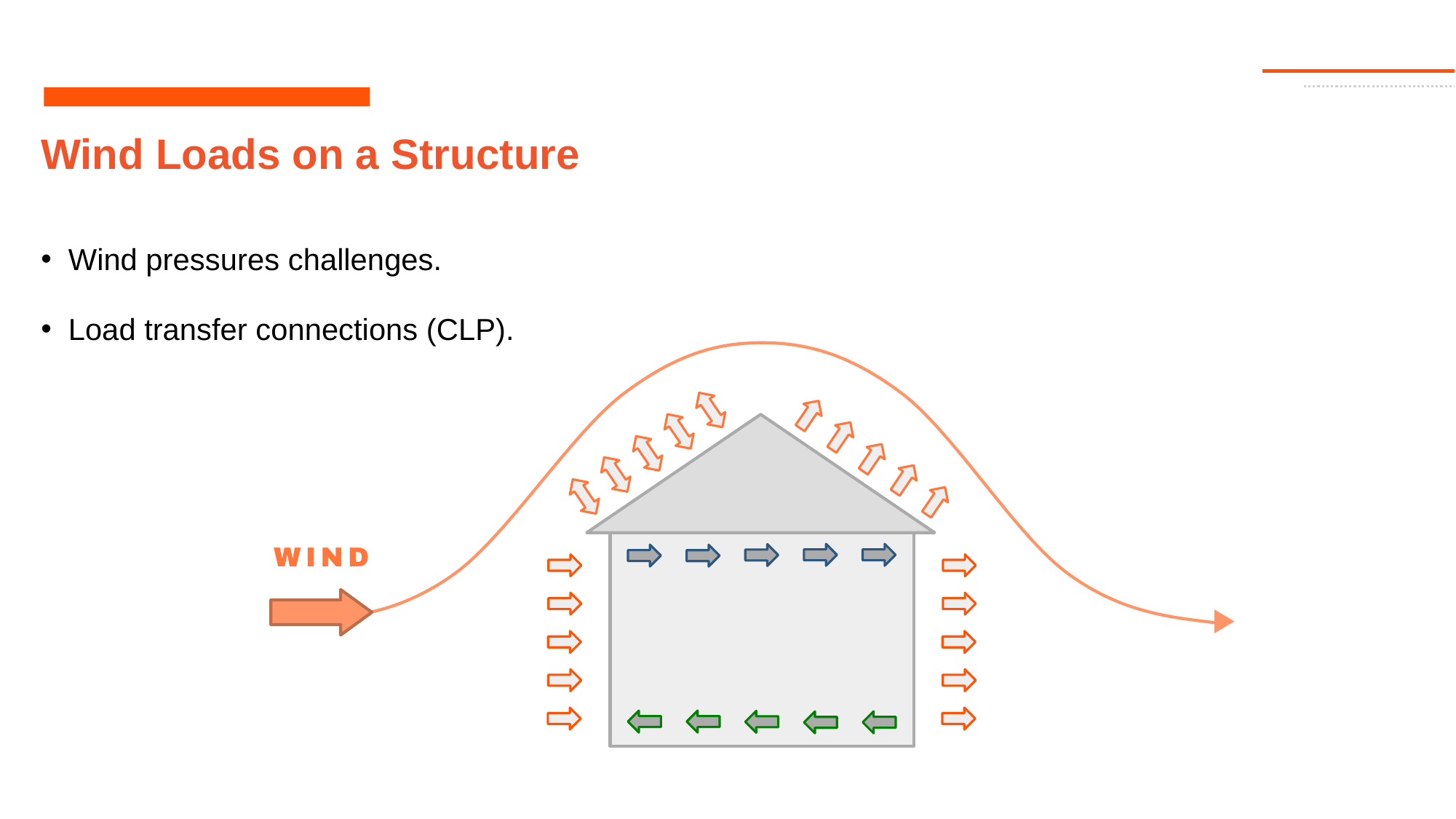

# Wind Loads on a Structure
Wind pressures challenges.
Load transfer connections (CLP).

WIND